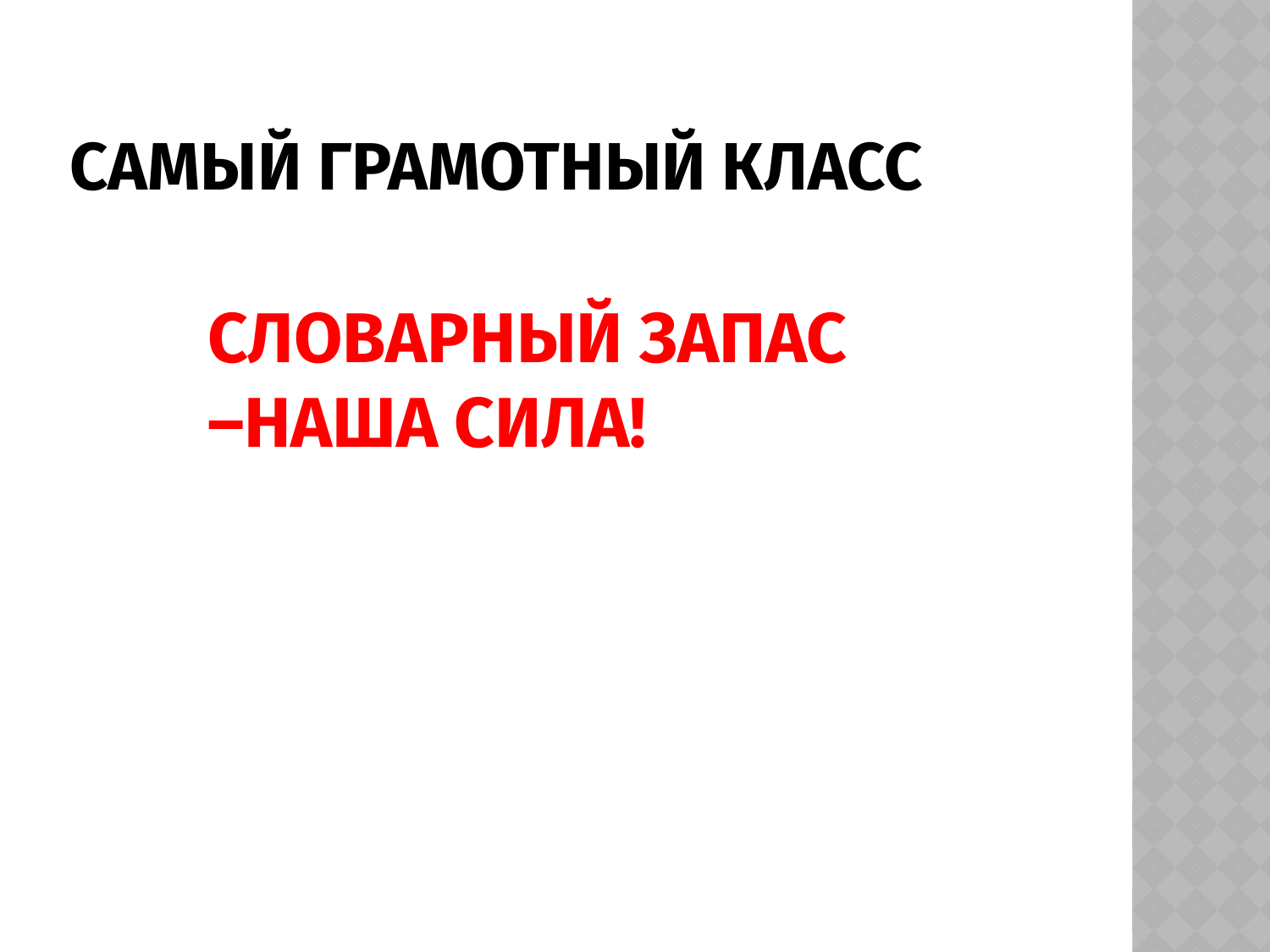

# Самый грамотный класс
СЛОВАРНЫЙ ЗАПАС –НАША СИЛА!